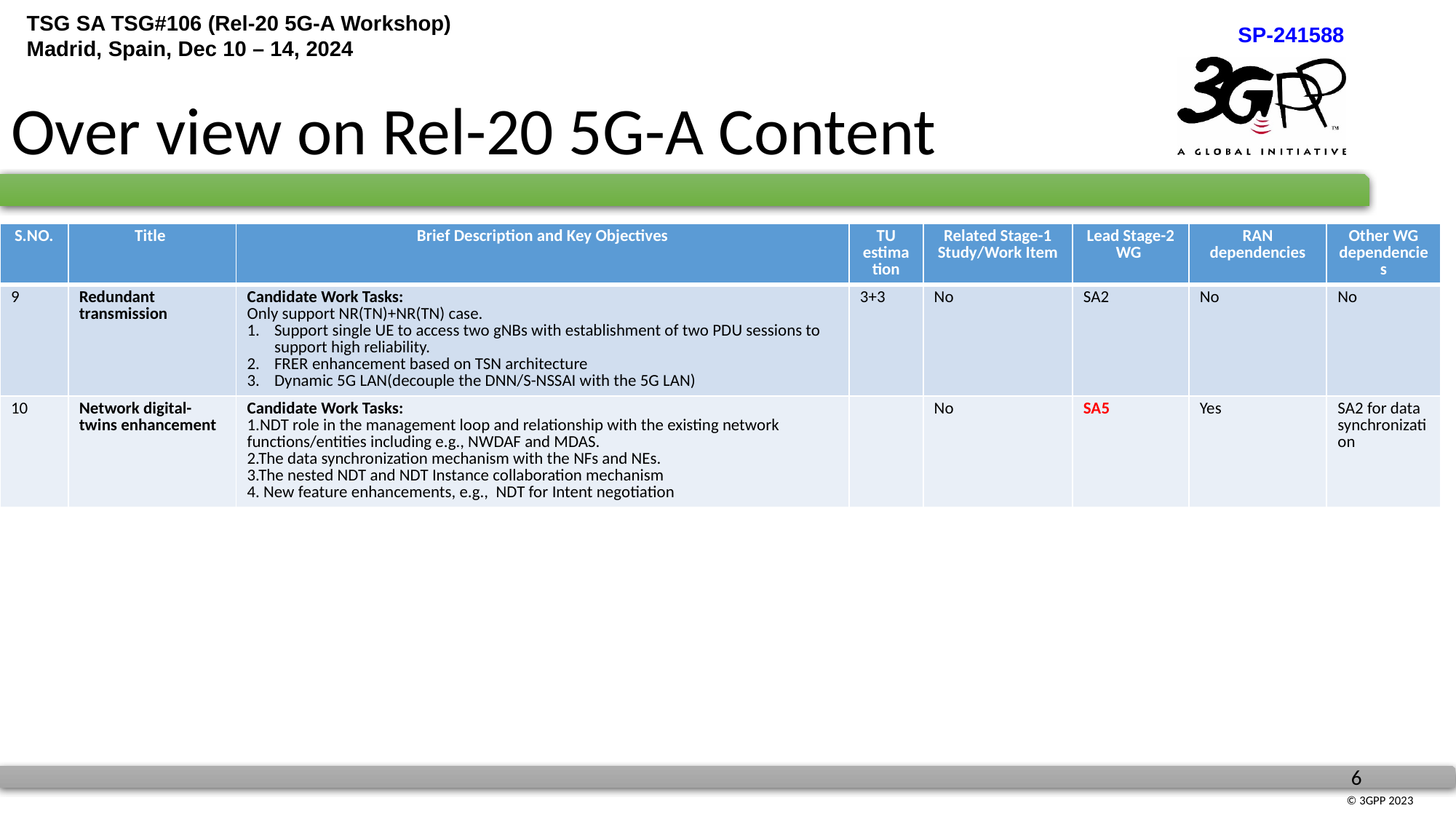

Over view on Rel-20 5G-A Content
| S.NO. | Title | Brief Description and Key Objectives | TU estimation | Related Stage-1 Study/Work Item | Lead Stage-2 WG | RAN dependencies | Other WG dependencies |
| --- | --- | --- | --- | --- | --- | --- | --- |
| 9 | Redundant transmission | Candidate Work Tasks: Only support NR(TN)+NR(TN) case. Support single UE to access two gNBs with establishment of two PDU sessions to support high reliability. FRER enhancement based on TSN architecture Dynamic 5G LAN(decouple the DNN/S-NSSAI with the 5G LAN) | 3+3 | No | SA2 | No | No |
| 10 | Network digital-twins enhancement | Candidate Work Tasks: 1.NDT role in the management loop and relationship with the existing network functions/entities including e.g., NWDAF and MDAS. 2.The data synchronization mechanism with the NFs and NEs. 3.The nested NDT and NDT Instance collaboration mechanism 4. New feature enhancements, e.g., NDT for Intent negotiation |  | No | SA5 | Yes | SA2 for data synchronization |